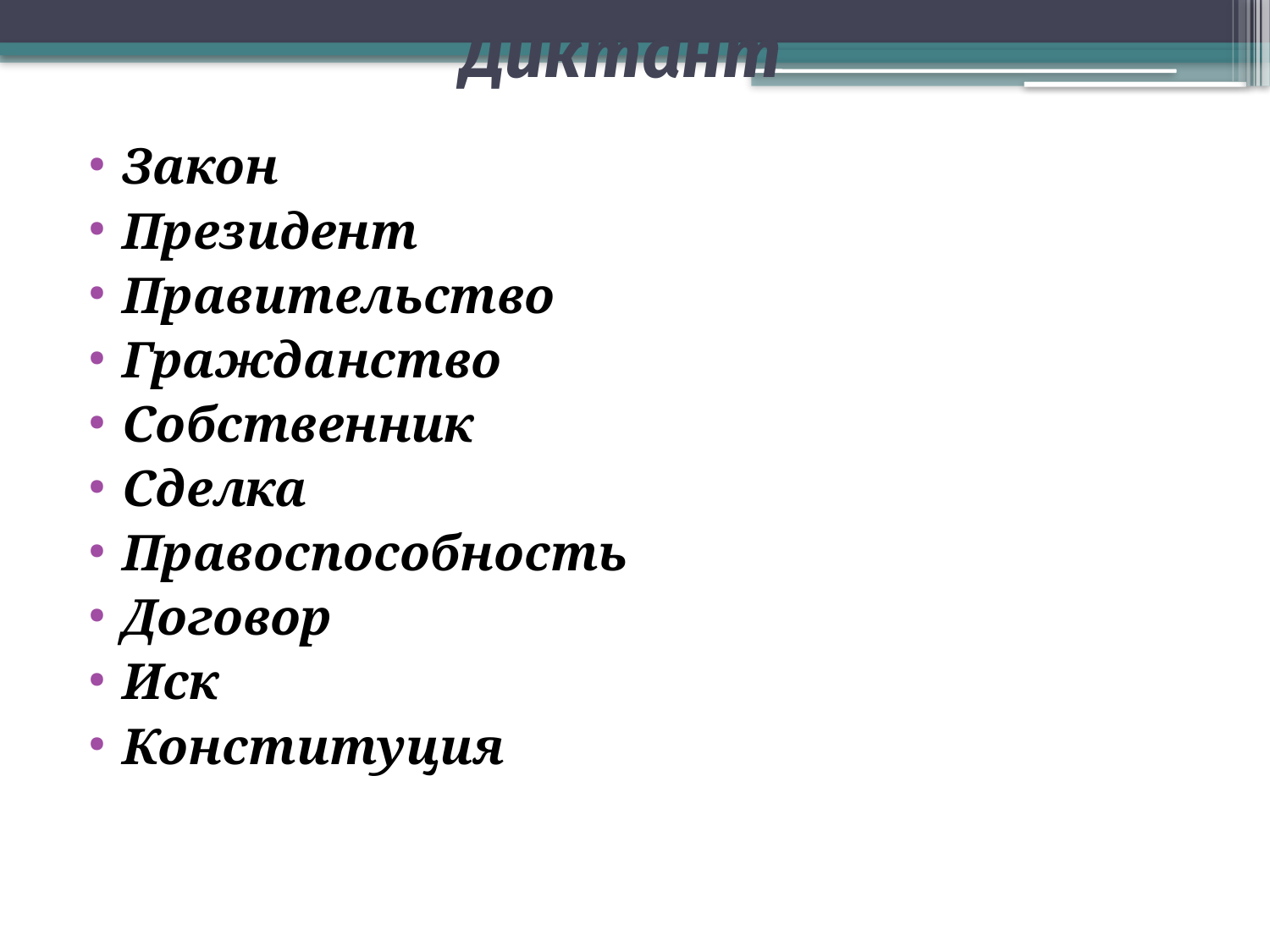

# Диктант
Закон
Президент
Правительство
Гражданство
Собственник
Сделка
Правоспособность
Договор
Иск
Конституция